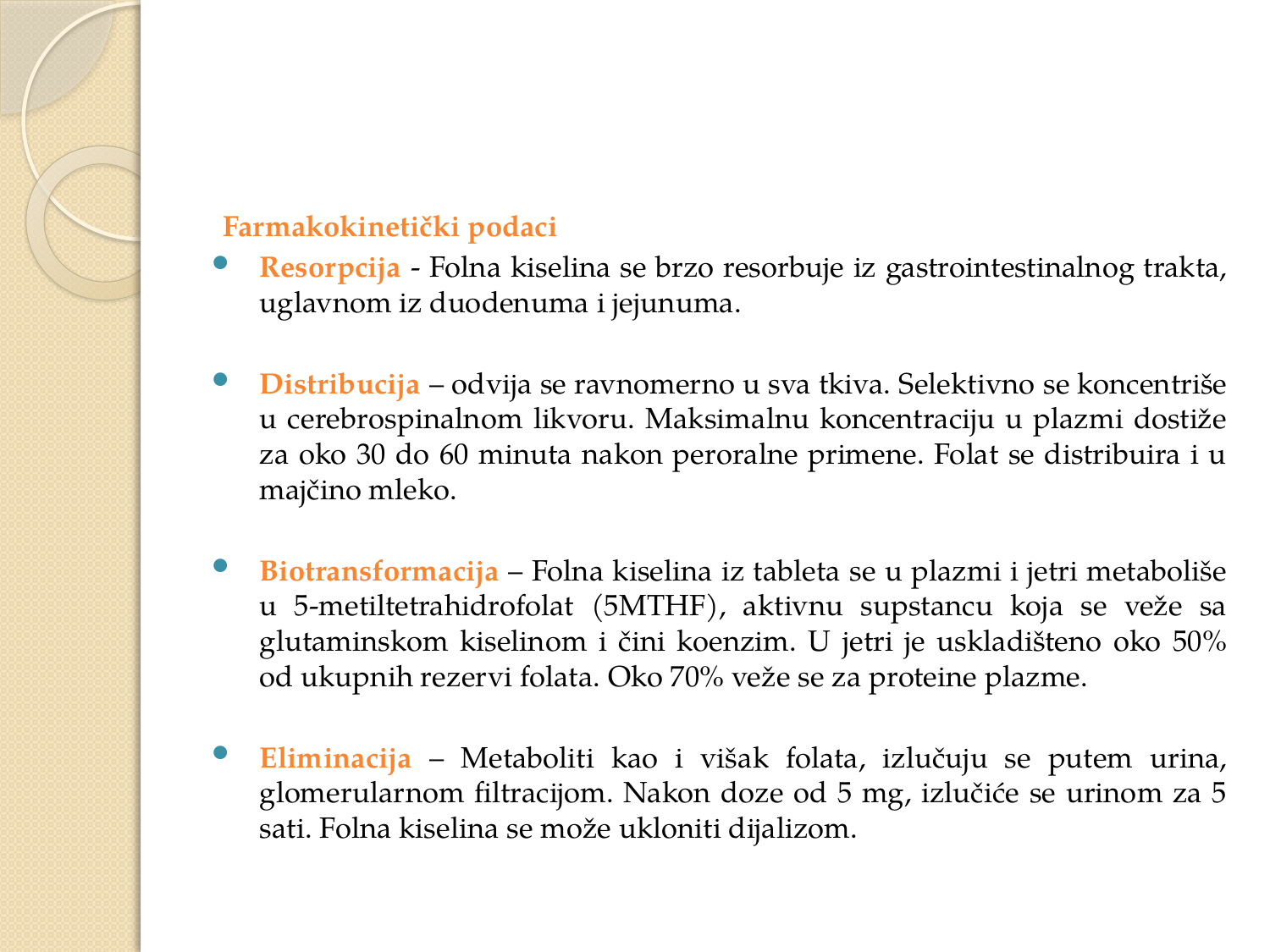

#
Farmakokinetički podaci
Resorpcija - Folna kiselina se brzo resorbuje iz gastrointestinalnog trakta, uglavnom iz duodenuma i jejunuma.

Distribucija – odvija se ravnomerno u sva tkiva. Selektivno se koncentriše u cerebrospinalnom likvoru. Maksimalnu koncentraciju u plazmi dostiže za oko 30 do 60 minuta nakon peroralne primene. Folat se distribuira i u majčino mleko.

Biotransformacija – Folna kiselina iz tableta se u plazmi i jetri metaboliše u 5-metiltetrahidrofolat (5MTHF), aktivnu supstancu koja se veže sa glutaminskom kiselinom i čini koenzim. U jetri je uskladišteno oko 50% od ukupnih rezervi folata. Oko 70% veže se za proteine plazme.

Eliminacija – Metaboliti kao i višak folata, izlučuju se putem urina, glomerularnom filtracijom. Nakon doze od 5 mg, izlučiće se urinom za 5 sati. Folna kiselina se može ukloniti dijalizom.